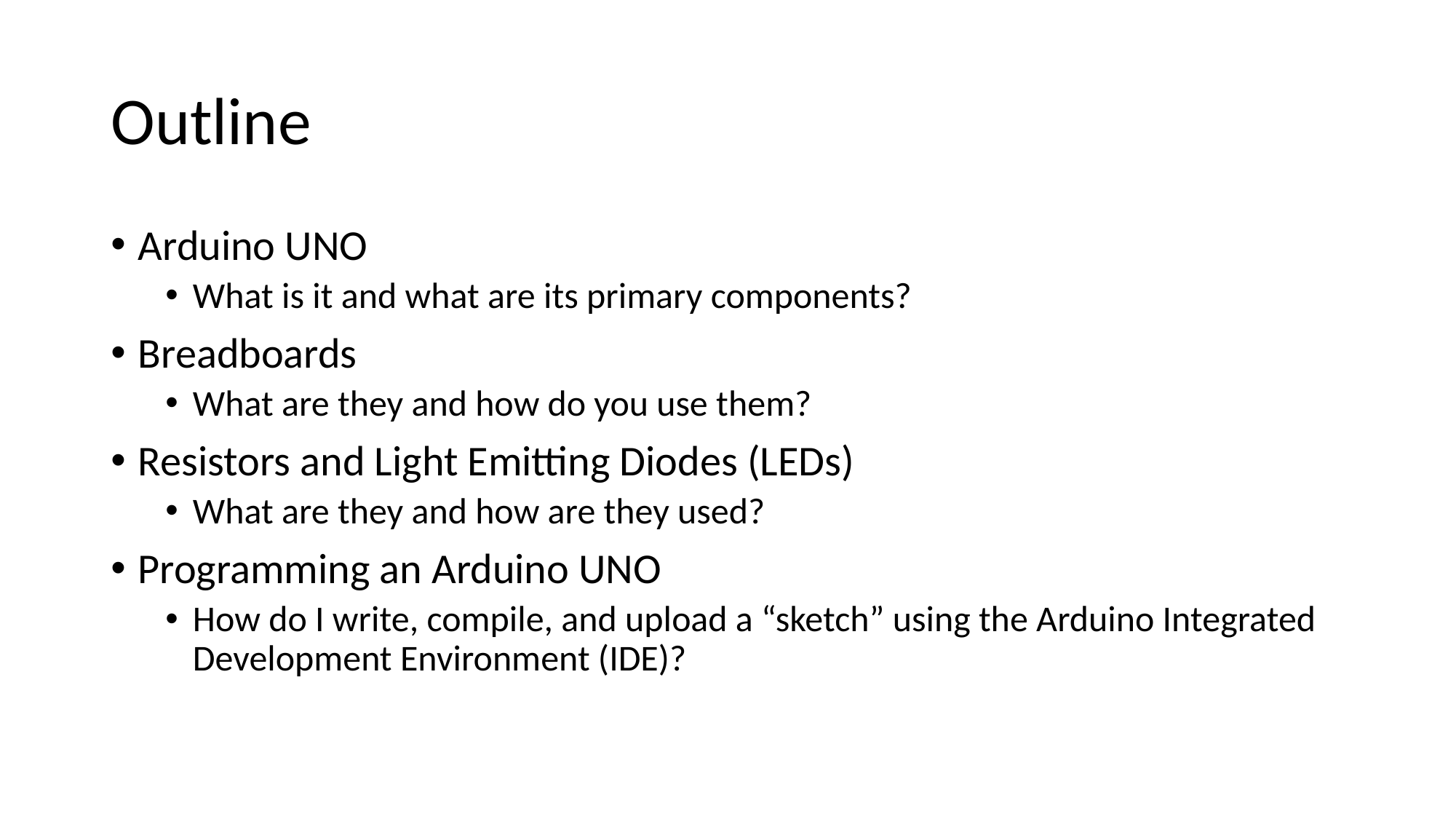

# Outline
Arduino UNO
What is it and what are its primary components?
Breadboards
What are they and how do you use them?
Resistors and Light Emitting Diodes (LEDs)
What are they and how are they used?
Programming an Arduino UNO
How do I write, compile, and upload a “sketch” using the Arduino Integrated Development Environment (IDE)?